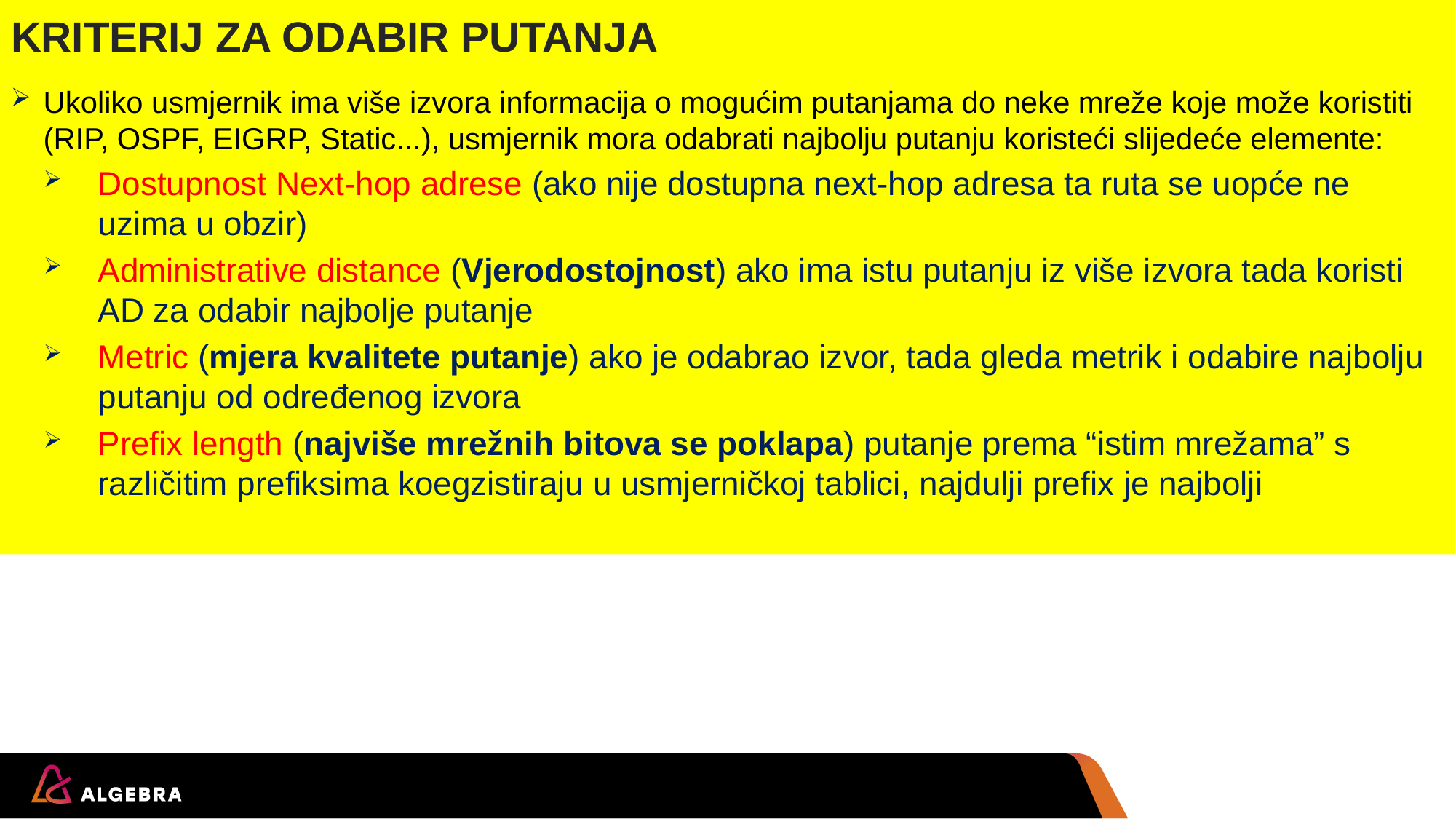

# KRITERIJ ZA ODABIR PUTANJA
Ukoliko usmjernik ima više izvora informacija o mogućim putanjama do neke mreže koje može koristiti (RIP, OSPF, EIGRP, Static...), usmjernik mora odabrati najbolju putanju koristeći slijedeće elemente:
Dostupnost Next-hop adrese (ako nije dostupna next-hop adresa ta ruta se uopće ne uzima u obzir)
Administrative distance (Vjerodostojnost) ako ima istu putanju iz više izvora tada koristi AD za odabir najbolje putanje
Metric (mjera kvalitete putanje) ako je odabrao izvor, tada gleda metrik i odabire najbolju putanju od određenog izvora
Prefix length (najviše mrežnih bitova se poklapa) putanje prema “istim mrežama” s različitim prefiksima koegzistiraju u usmjerničkoj tablici, najdulji prefix je najbolji